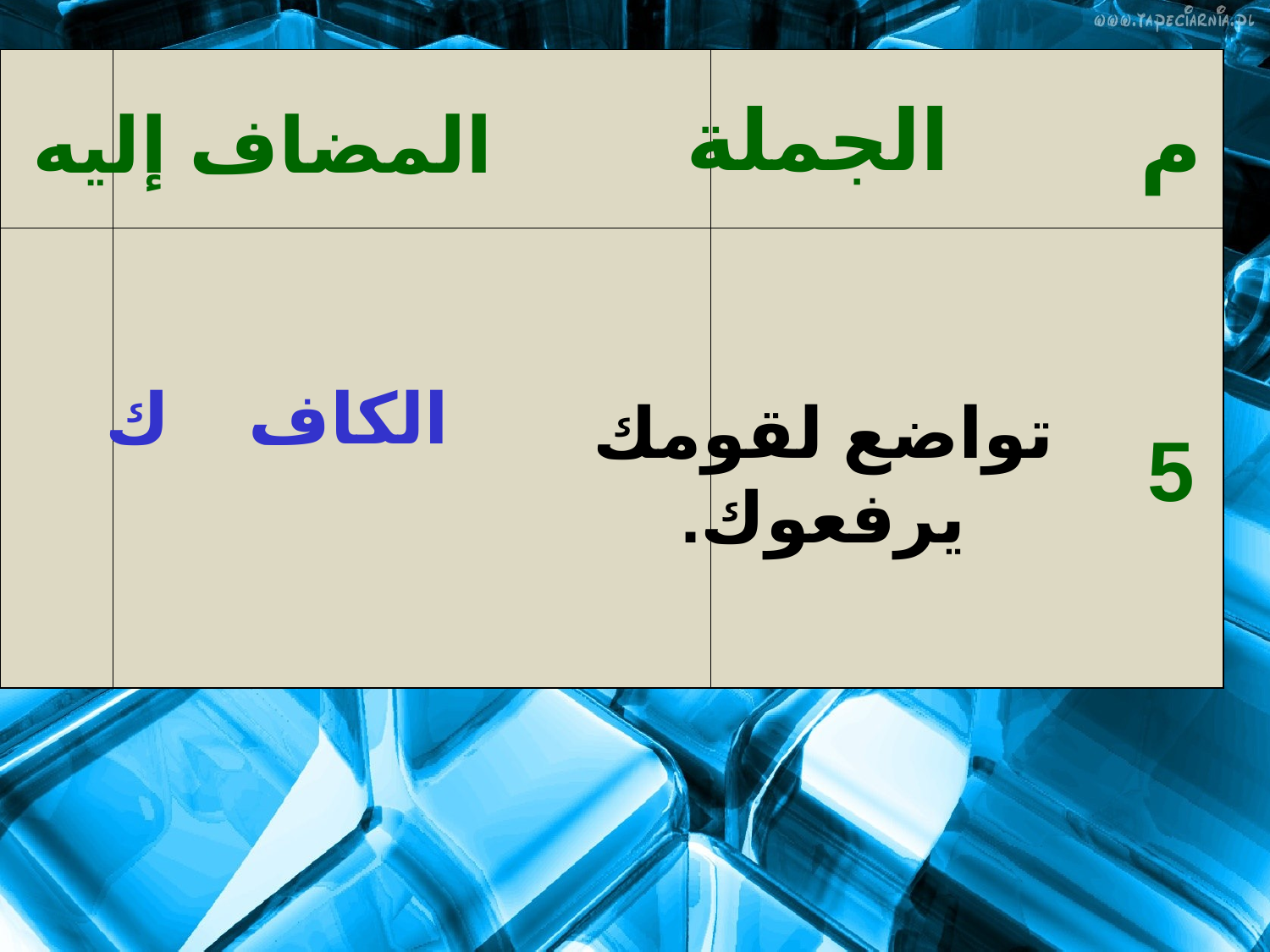

|  |  |  |
| --- | --- | --- |
|  |  |  |
الجملة
م
المضاف إليه
الكاف    ك
تواضع لقومك يرفعوك.
5